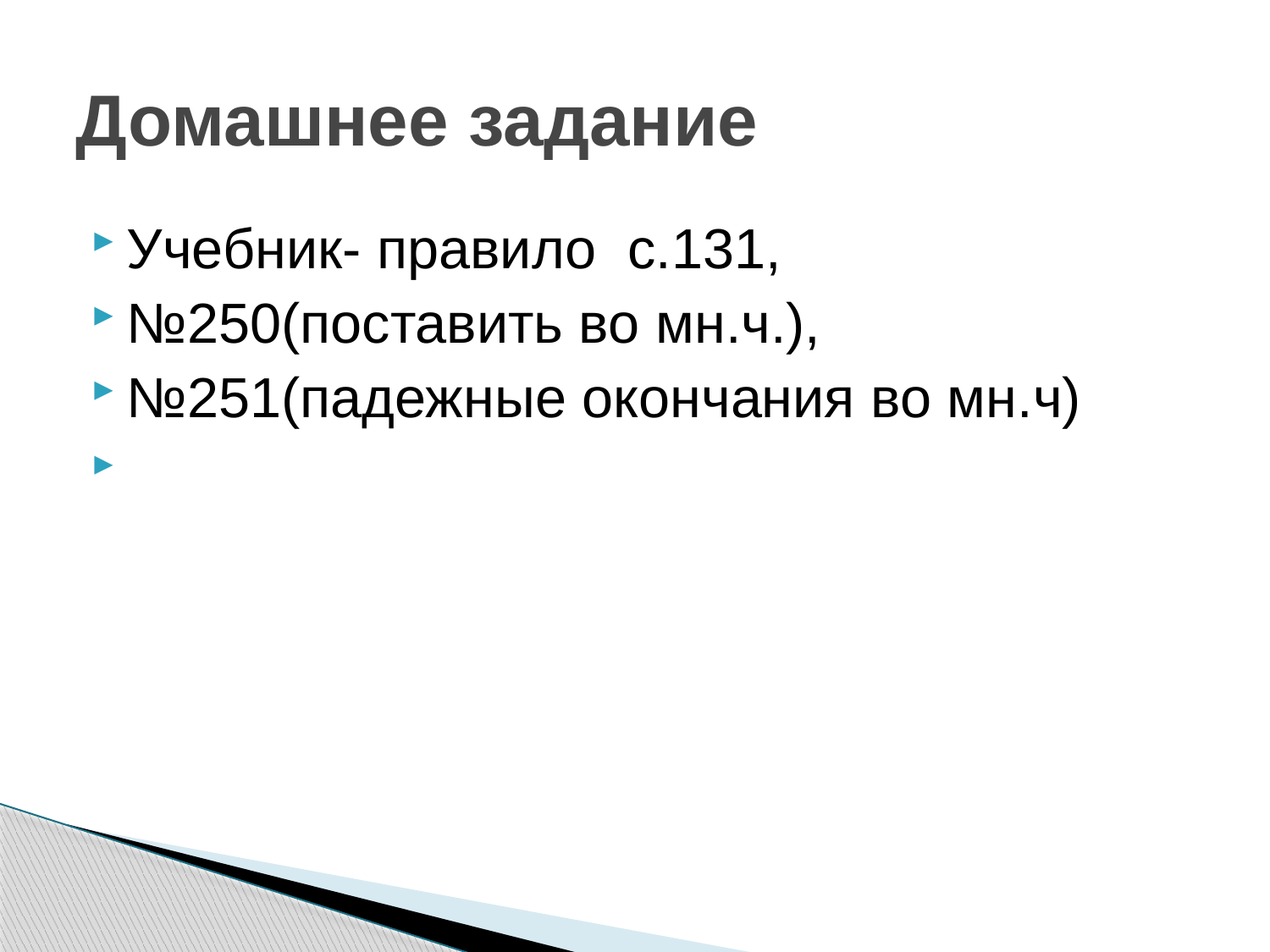

# Домашнее задание
Учебник- правило  с.131,
№250(поставить во мн.ч.),
№251(падежные окончания во мн.ч)